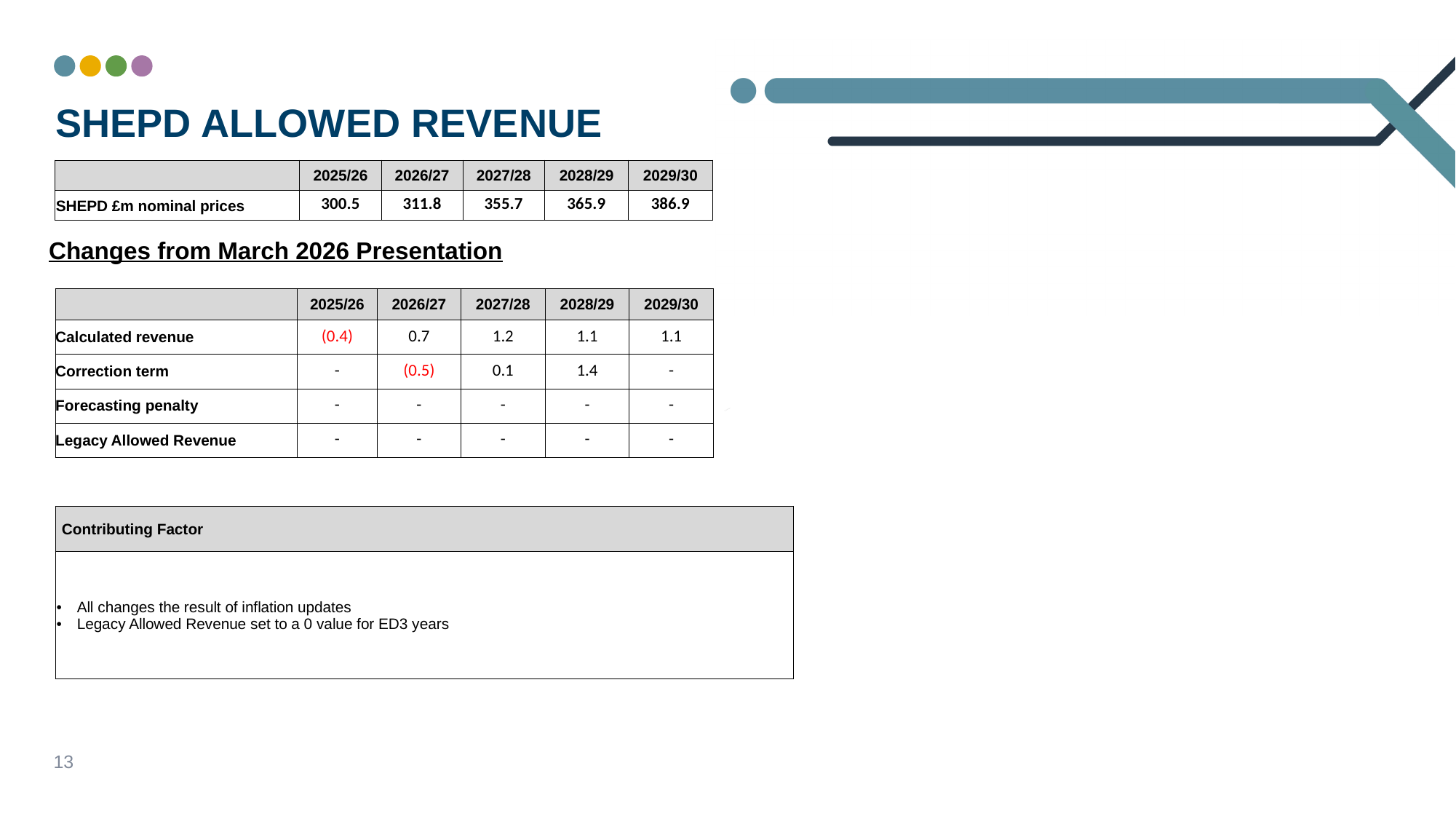

# SHEPD Allowed Revenue
|  | 2025/26 | 2026/27 | 2027/28 | 2028/29 | 2029/30 |
| --- | --- | --- | --- | --- | --- |
| SHEPD £m nominal prices | 300.5 | 311.8 | 355.7 | 365.9 | 386.9 |
Changes from March 2026 Presentation
|  | 2025/26 | 2026/27 | 2027/28 | 2028/29 | 2029/30 |
| --- | --- | --- | --- | --- | --- |
| Calculated revenue | (0.4) | 0.7 | 1.2 | 1.1 | 1.1 |
| Correction term | - | (0.5) | 0.1 | 1.4 | - |
| Forecasting penalty | - | - | - | - | - |
| Legacy Allowed Revenue | - | - | - | - | - |
| Contributing Factor |
| --- |
| All changes the result of inflation updates Legacy Allowed Revenue set to a 0 value for ED3 years |